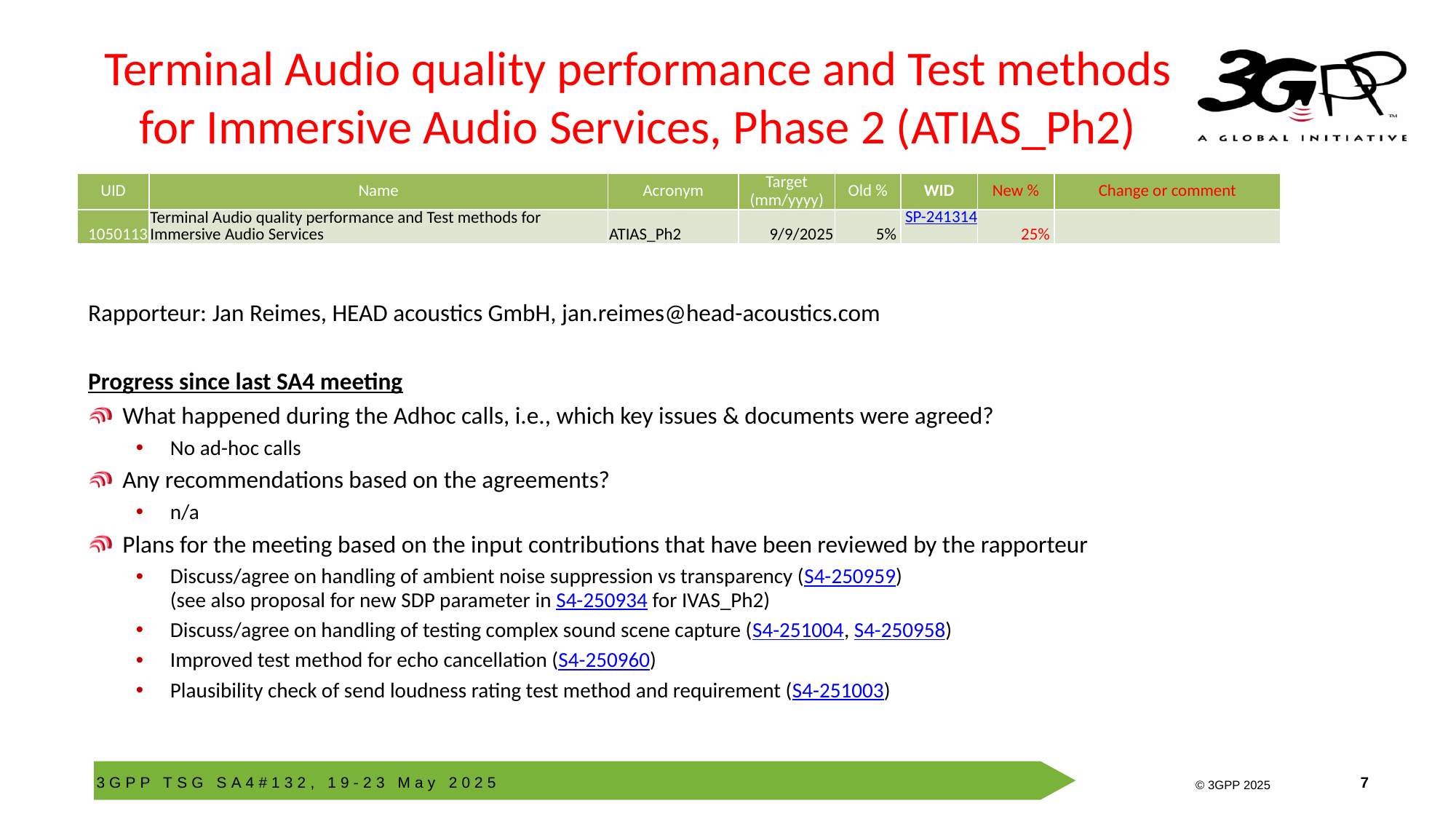

# Terminal Audio quality performance and Test methods for Immersive Audio Services, Phase 2 (ATIAS_Ph2)
| UID | Name | Acronym | Target (mm/yyyy) | Old % | WID | New % | Change or comment |
| --- | --- | --- | --- | --- | --- | --- | --- |
| 1050113 | Terminal Audio quality performance and Test methods for Immersive Audio Services | ATIAS\_Ph2 | 9/9/2025 | 5% | SP-241314 | 25% |  |
Rapporteur: Jan Reimes, HEAD acoustics GmbH, jan.reimes@head-acoustics.com

Progress since last SA4 meeting
What happened during the Adhoc calls, i.e., which key issues & documents were agreed?
No ad-hoc calls
Any recommendations based on the agreements?
n/a
Plans for the meeting based on the input contributions that have been reviewed by the rapporteur
Discuss/agree on handling of ambient noise suppression vs transparency (S4-250959)
(see also proposal for new SDP parameter in S4-250934 for IVAS_Ph2)
Discuss/agree on handling of testing complex sound scene capture (S4-251004, S4-250958)
Improved test method for echo cancellation (S4-250960)
Plausibility check of send loudness rating test method and requirement (S4-251003)